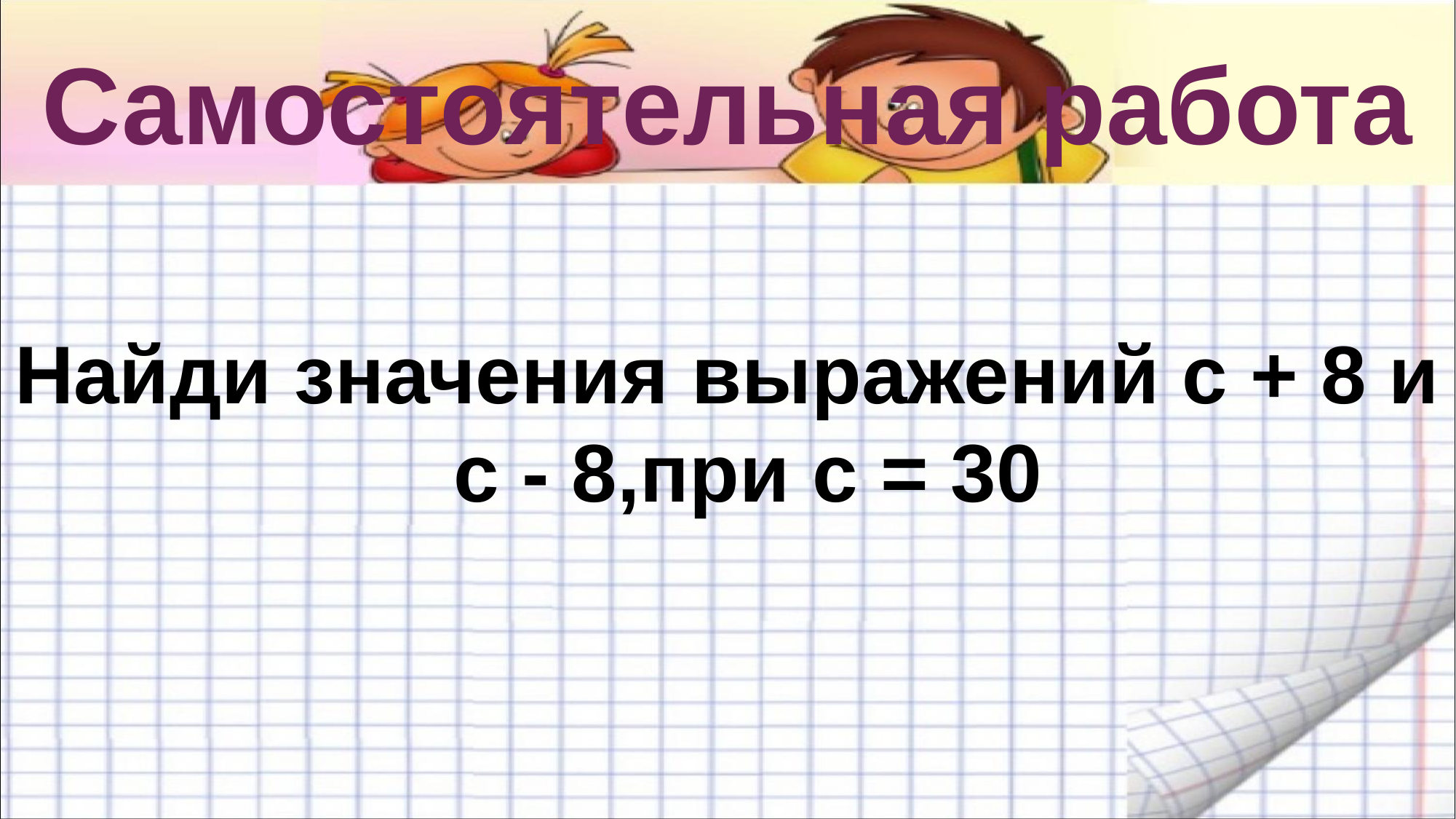

# Самостоятельная работа
Найди значения выражений с + 8 и с - 8,при с = 30